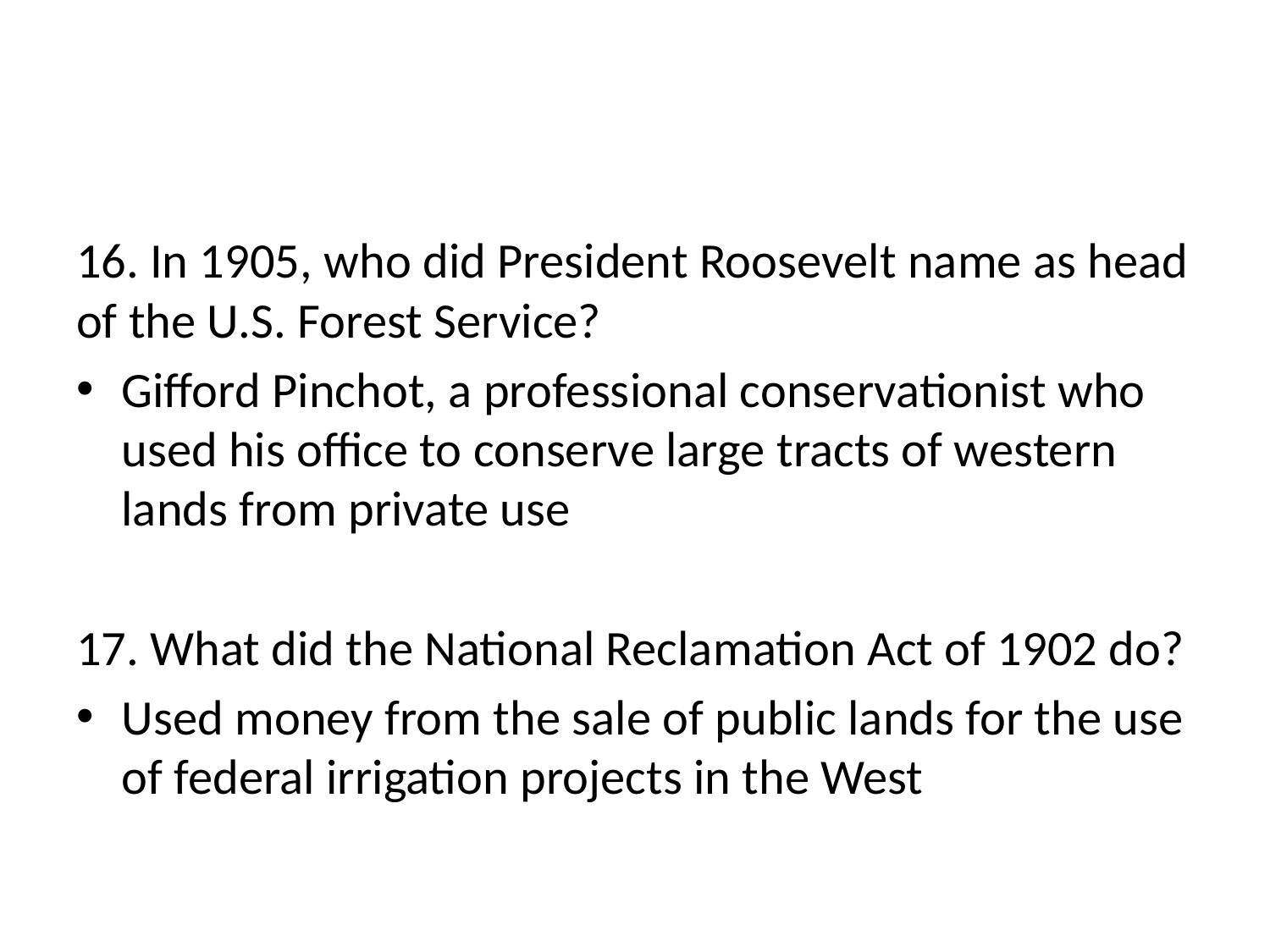

#
16. In 1905, who did President Roosevelt name as head of the U.S. Forest Service?
Gifford Pinchot, a professional conservationist who used his office to conserve large tracts of western lands from private use

17. What did the National Reclamation Act of 1902 do?
Used money from the sale of public lands for the use of federal irrigation projects in the West